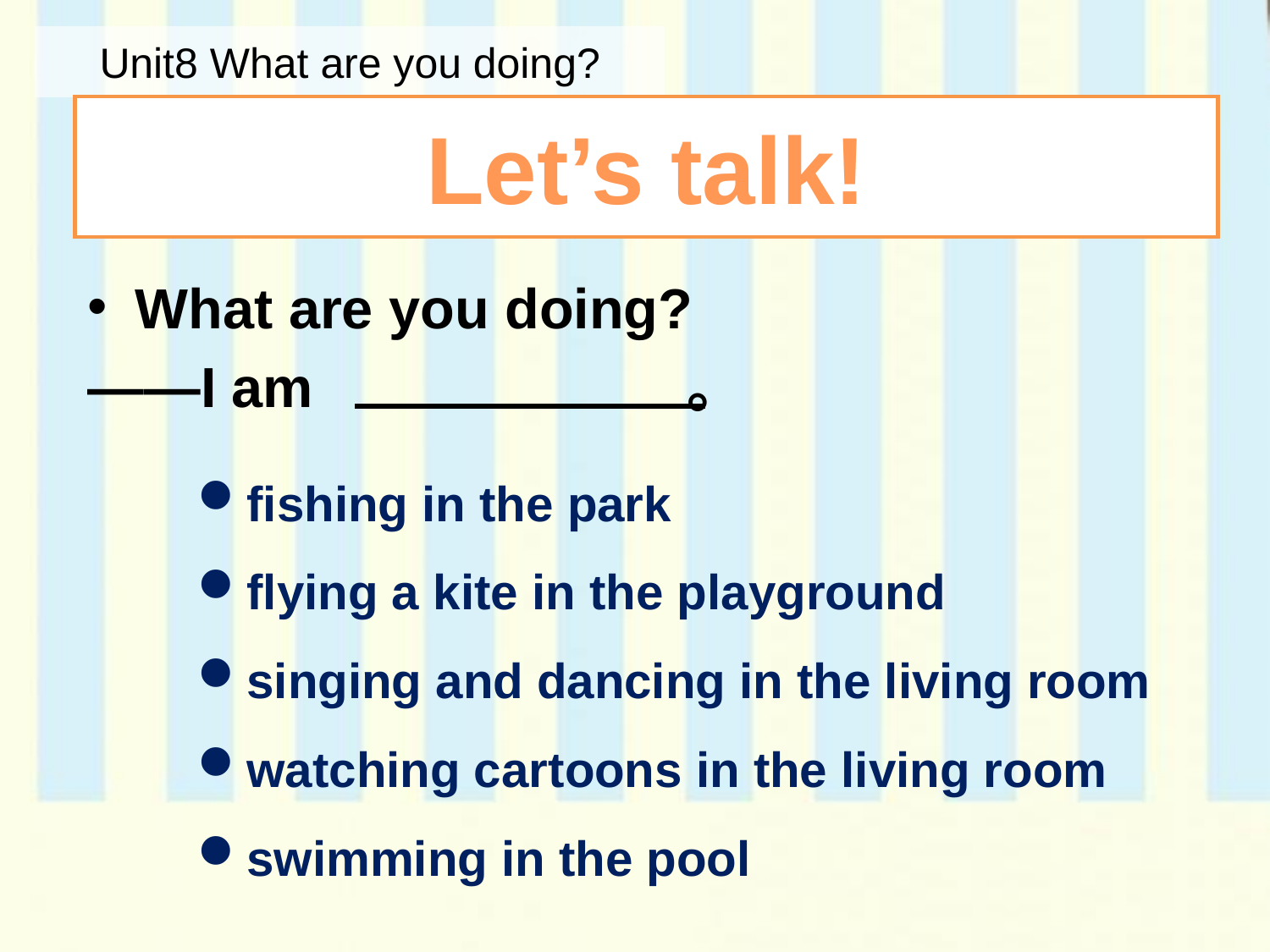

# Let’s talk!
What are you doing?
——I am                       。

fishing in the park
flying a kite in the playground
singing and dancing in the living room
watching cartoons in the living room
swimming in the pool